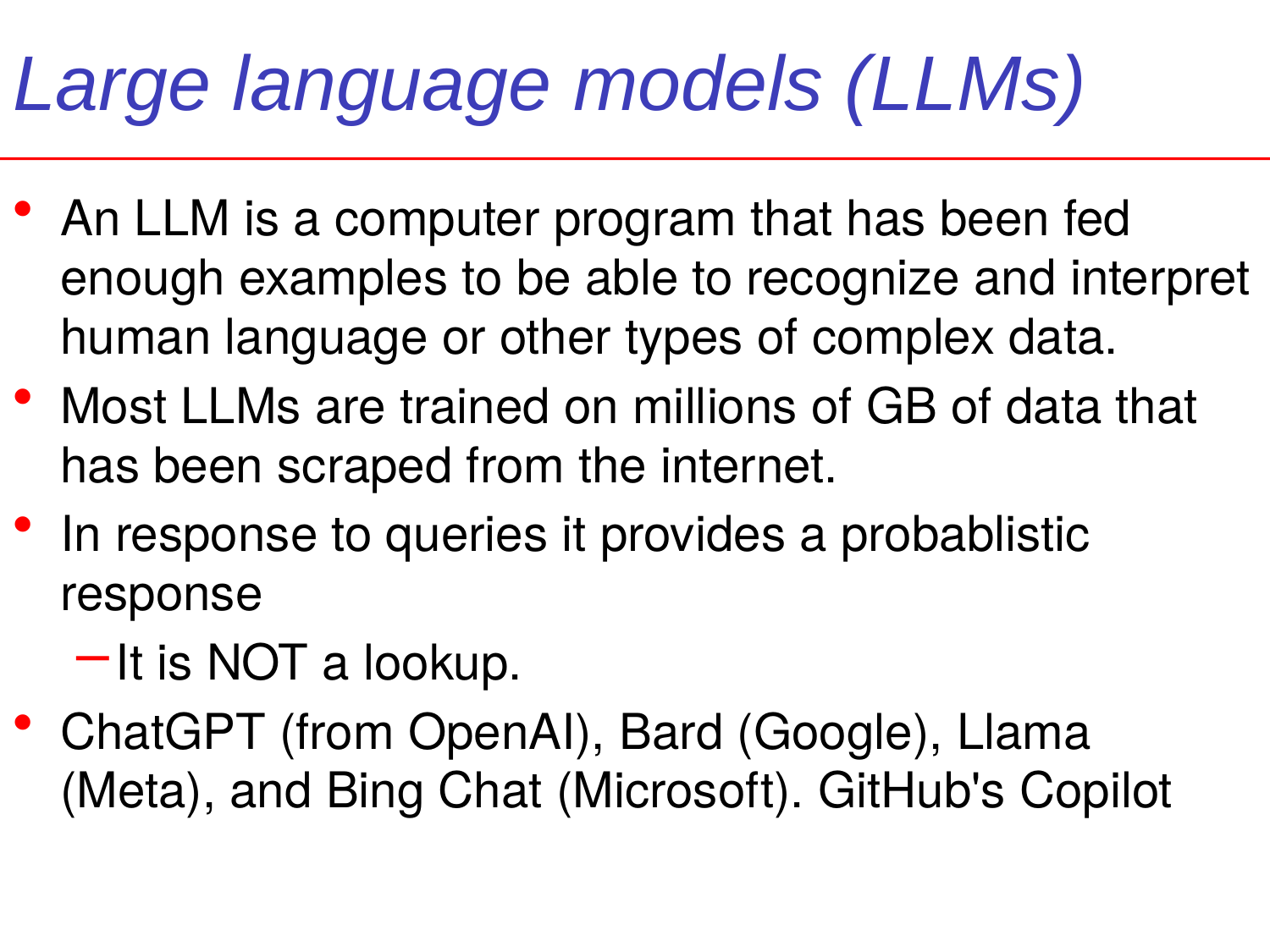

# Large language models (LLMs)
An LLM is a computer program that has been fed enough examples to be able to recognize and interpret human language or other types of complex data.
Most LLMs are trained on millions of GB of data that has been scraped from the internet.
In response to queries it provides a probablistic response
It is NOT a lookup.
ChatGPT (from OpenAI), Bard (Google), Llama (Meta), and Bing Chat (Microsoft). GitHub's Copilot